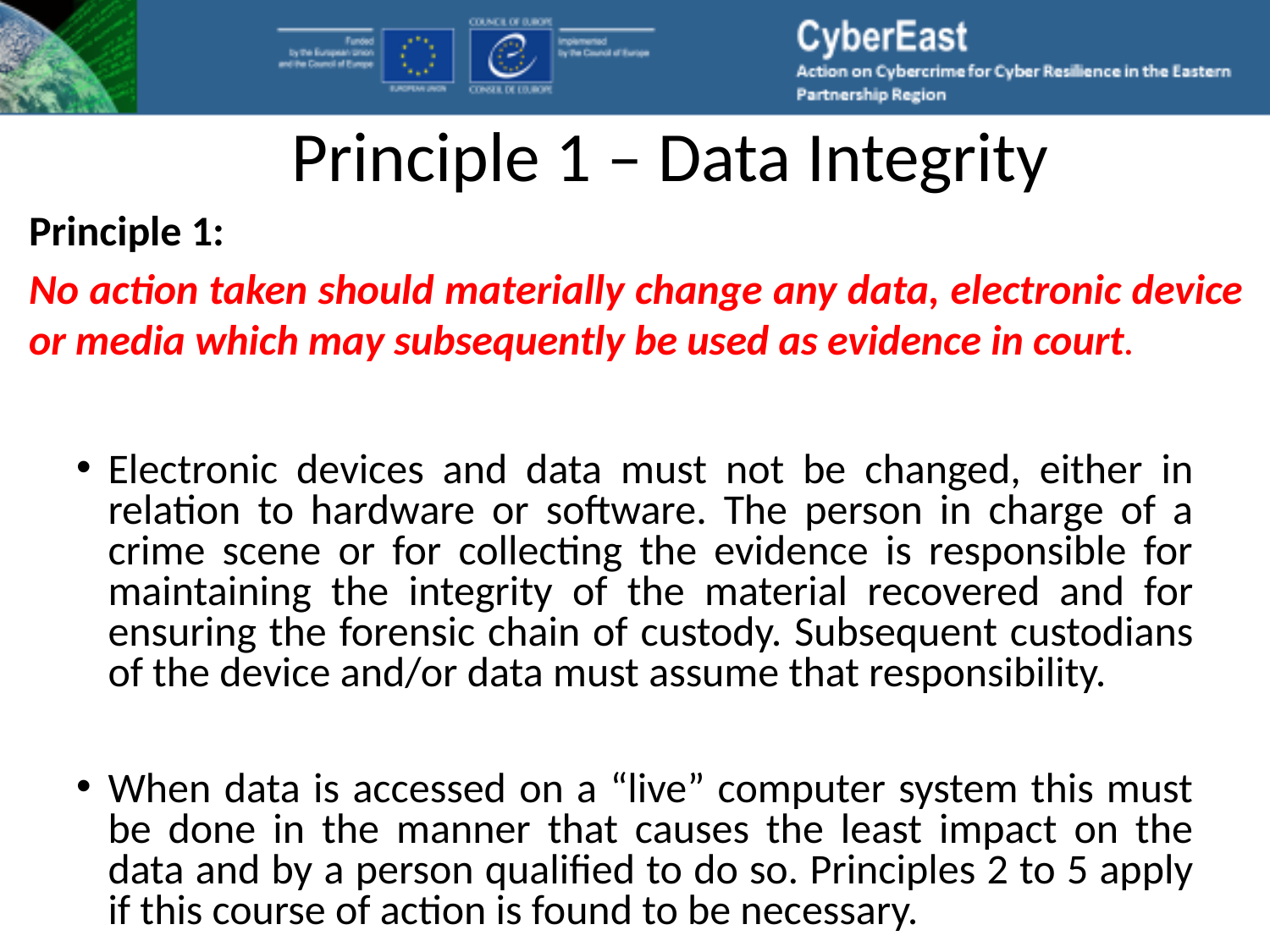

# Principle 1 – Data Integrity
Principle 1:
No action taken should materially change any data, electronic device or media which may subsequently be used as evidence in court.
Electronic devices and data must not be changed, either in relation to hardware or software. The person in charge of a crime scene or for collecting the evidence is responsible for maintaining the integrity of the material recovered and for ensuring the forensic chain of custody. Subsequent custodians of the device and/or data must assume that responsibility.

When data is accessed on a “live” computer system this must be done in the manner that causes the least impact on the data and by a person qualified to do so. Principles 2 to 5 apply if this course of action is found to be necessary.